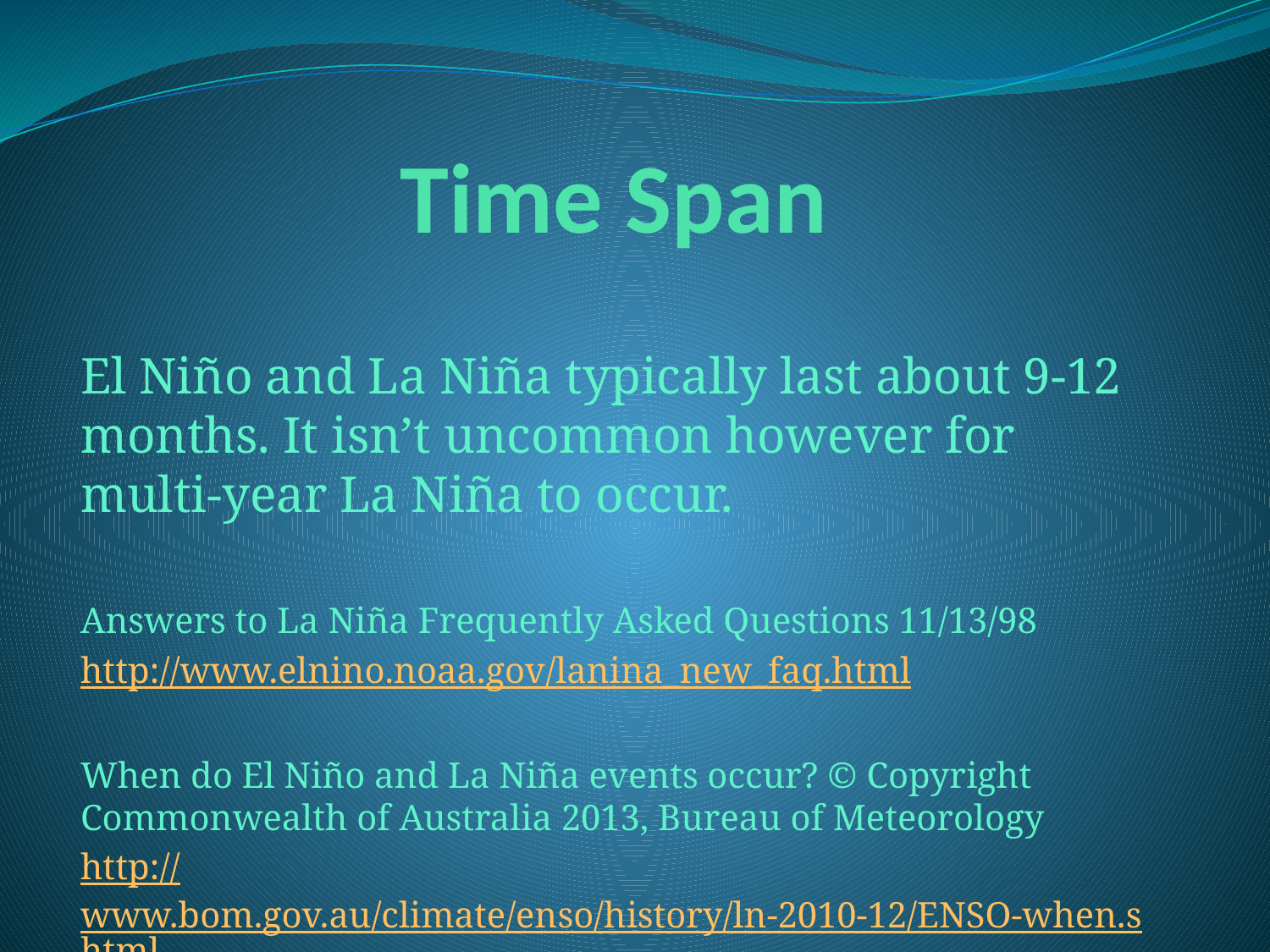

# Time Span
El Niño and La Niña typically last about 9-12 months. It isn’t uncommon however for multi-year La Niña to occur.

Answers to La Niña Frequently Asked Questions 11/13/98
http://www.elnino.noaa.gov/lanina_new_faq.html

When do El Niño and La Niña events occur? © Copyright Commonwealth of Australia 2013, Bureau of Meteorology
http://www.bom.gov.au/climate/enso/history/ln-2010-12/ENSO-when.shtml